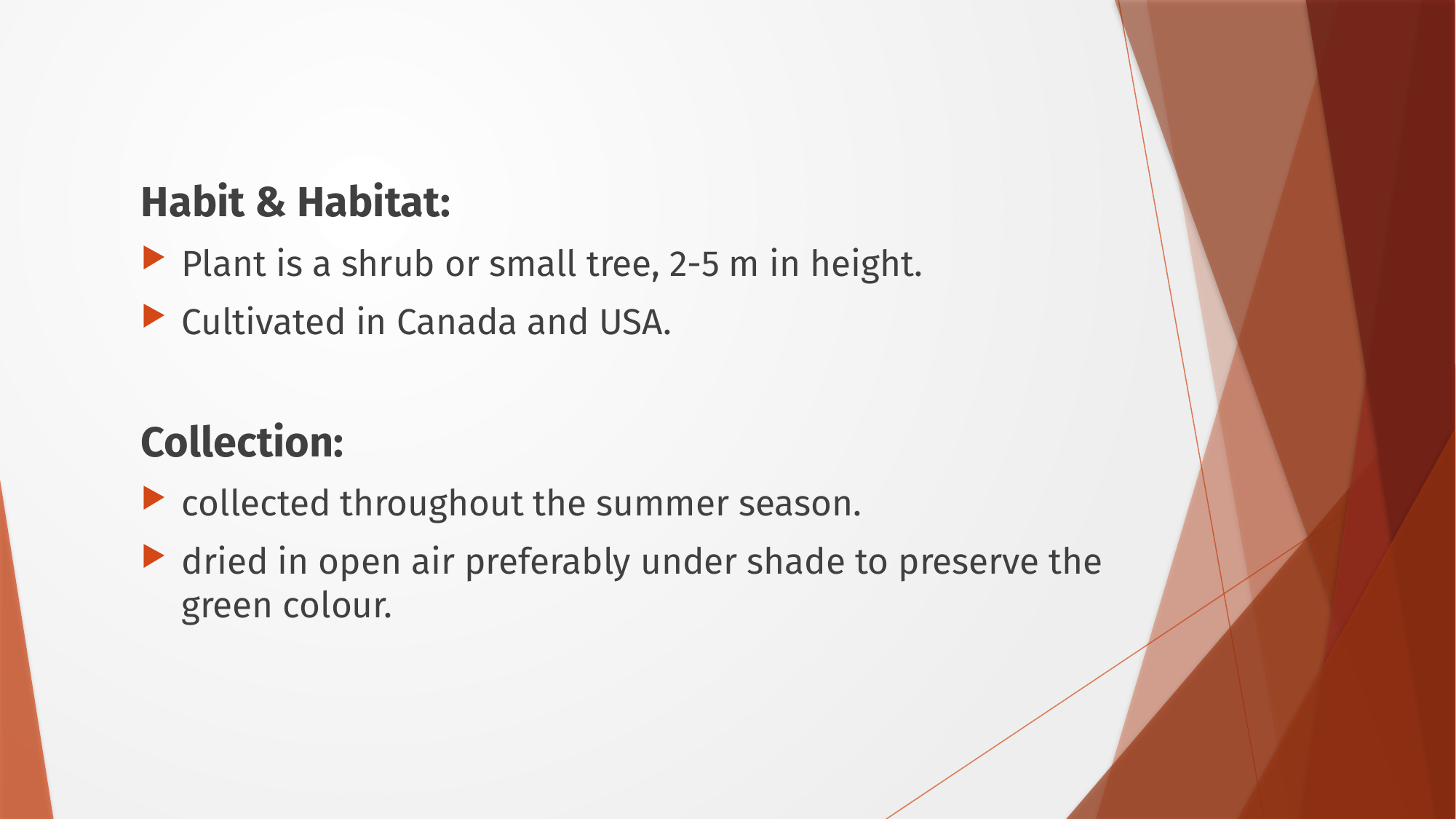

Habit & Habitat:
Plant is a shrub or small tree, 2-5 m in height.
Cultivated in Canada and USA.

Collection:
collected throughout the summer season.
dried in open air preferably under shade to preserve the green colour.